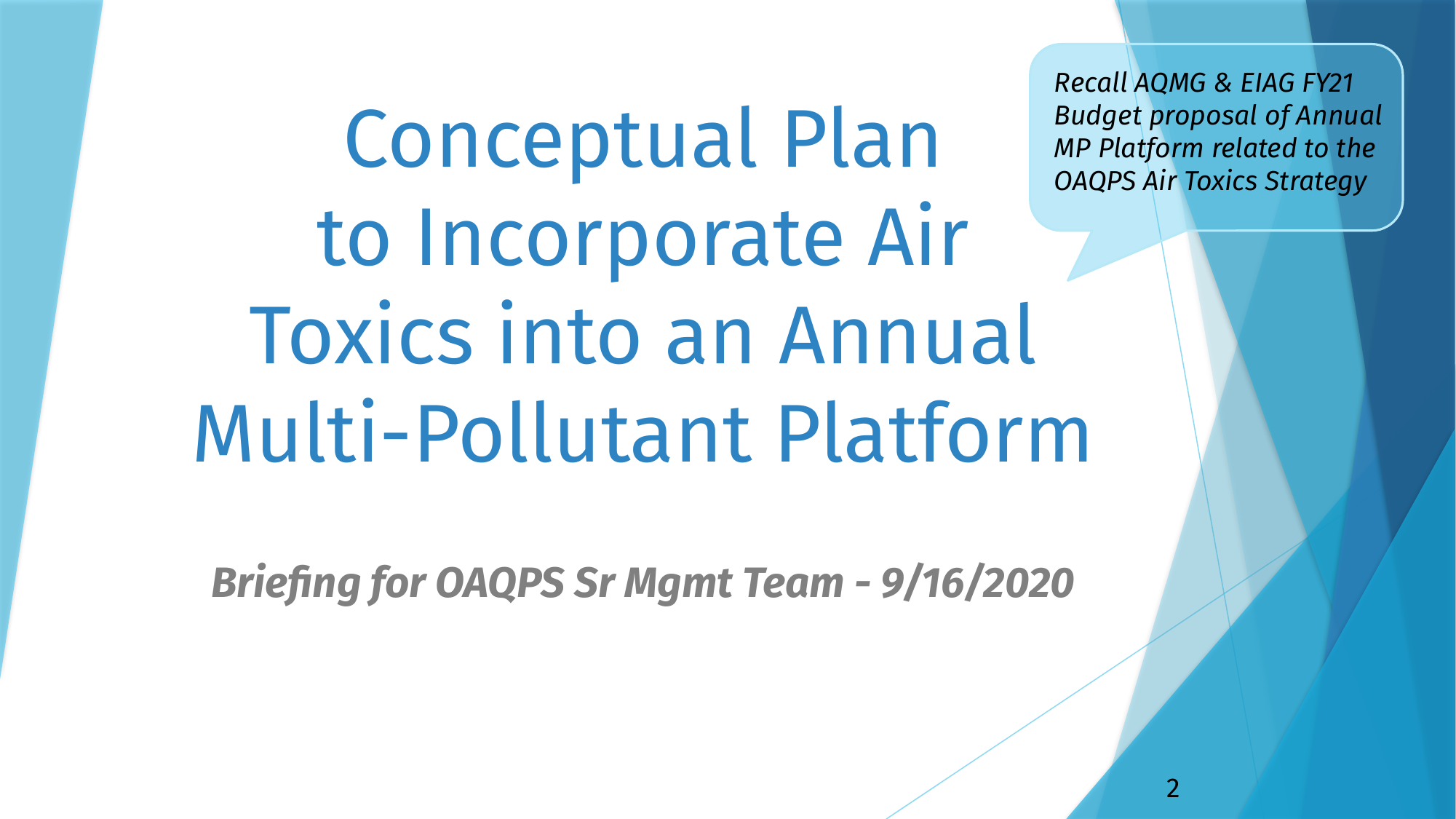

Recall AQMG & EIAG FY21 Budget proposal of Annual MP Platform related to the OAQPS Air Toxics Strategy
# Conceptual Plan to Incorporate Air Toxics into an Annual Multi-Pollutant Platform

Briefing for OAQPS Sr Mgmt Team - 9/16/2020
2